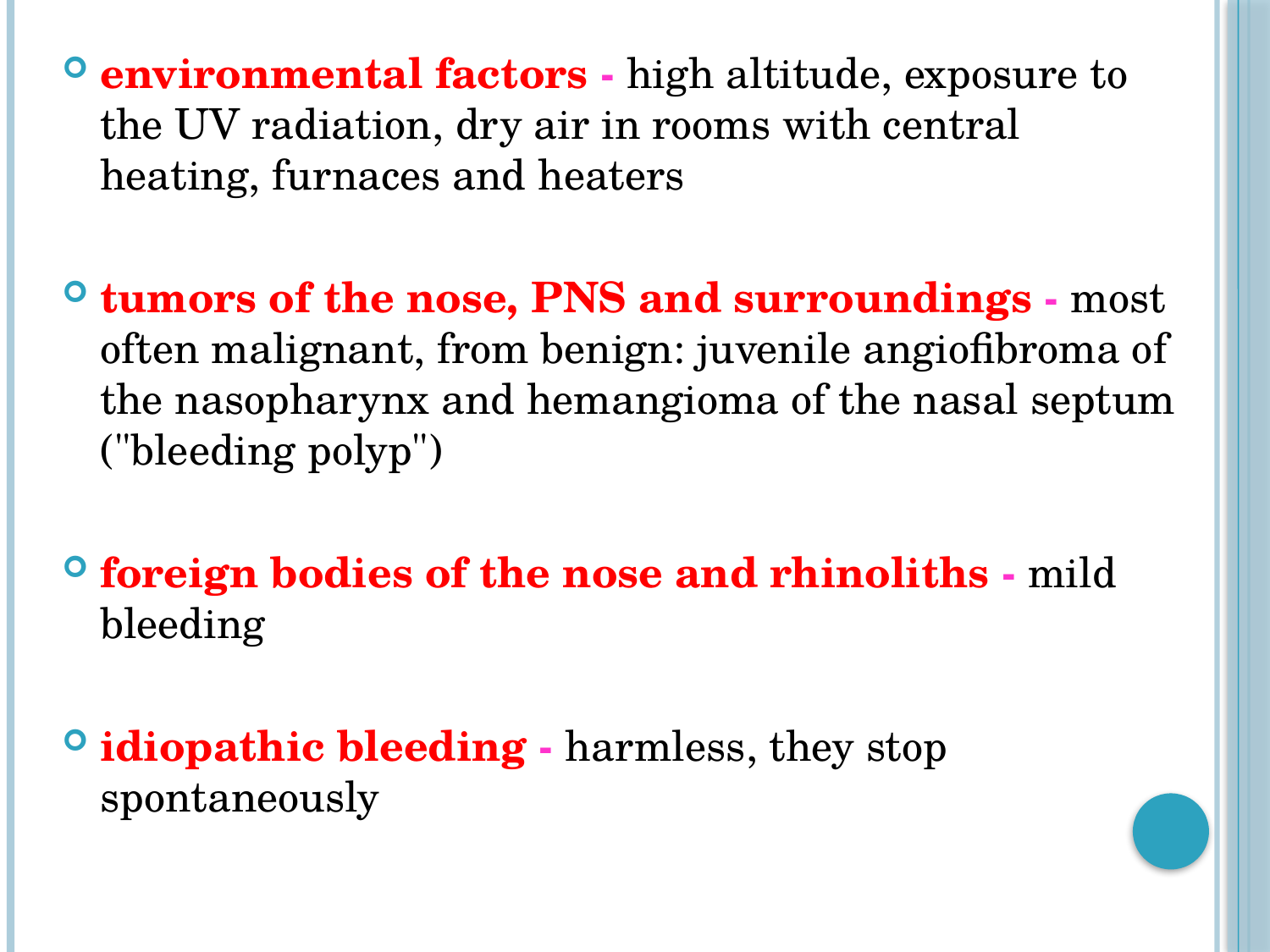

environmental factors - high altitude, exposure to the UV radiation, dry air in rooms with central heating, furnaces and heaters

tumors of the nose, PNS and surroundings - most often malignant, from benign: juvenile angiofibroma of the nasopharynx and hemangioma of the nasal septum ("bleeding polyp")

foreign bodies of the nose and rhinoliths - mild bleeding

idiopathic bleeding - harmless, they stop spontaneously